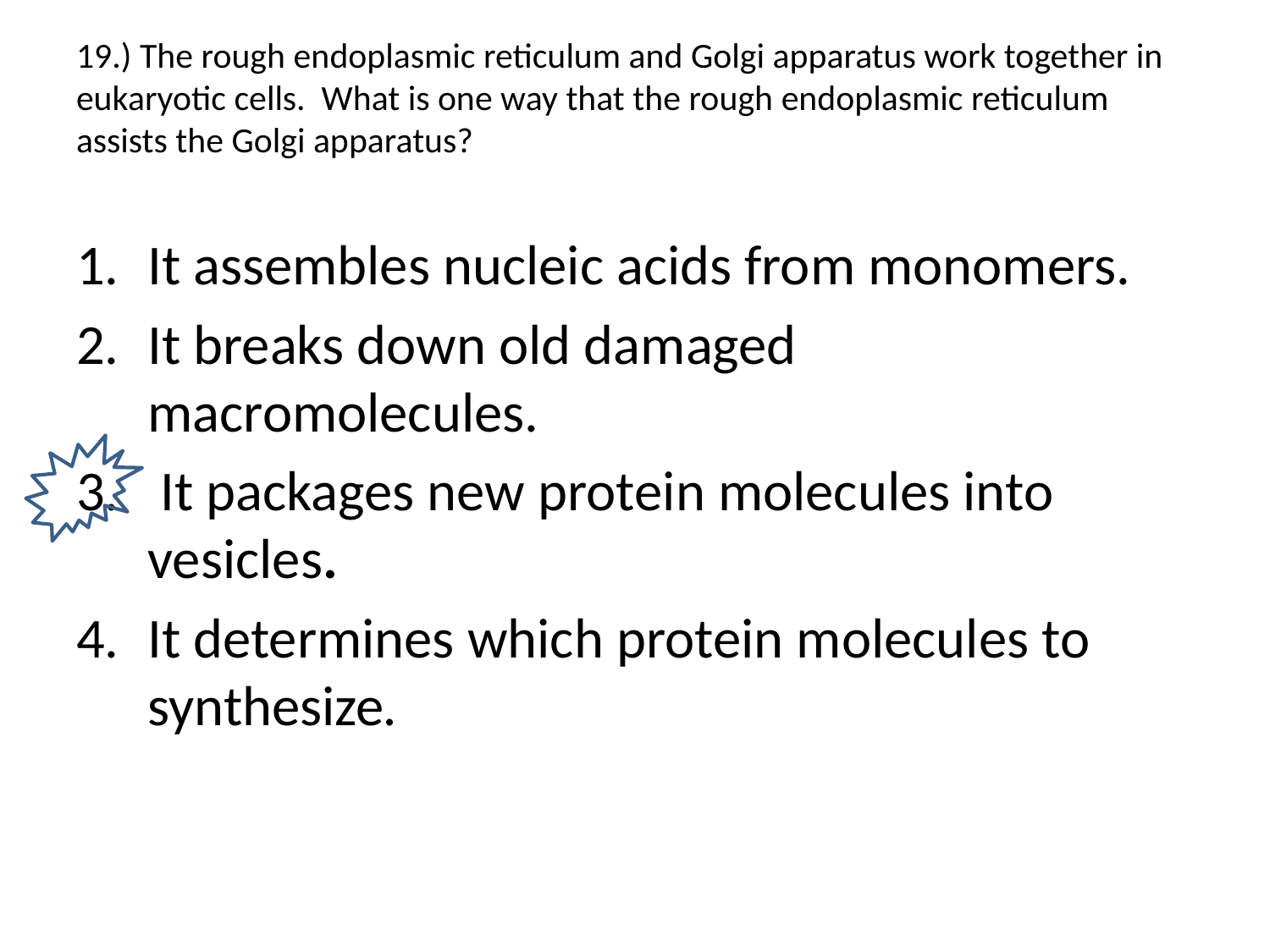

# 19.) The rough endoplasmic reticulum and Golgi apparatus work together in eukaryotic cells.  What is one way that the rough endoplasmic reticulum assists the Golgi apparatus?
It assembles nucleic acids from monomers.
It breaks down old damaged macromolecules.
 It packages new protein molecules into vesicles.
It determines which protein molecules to synthesize.